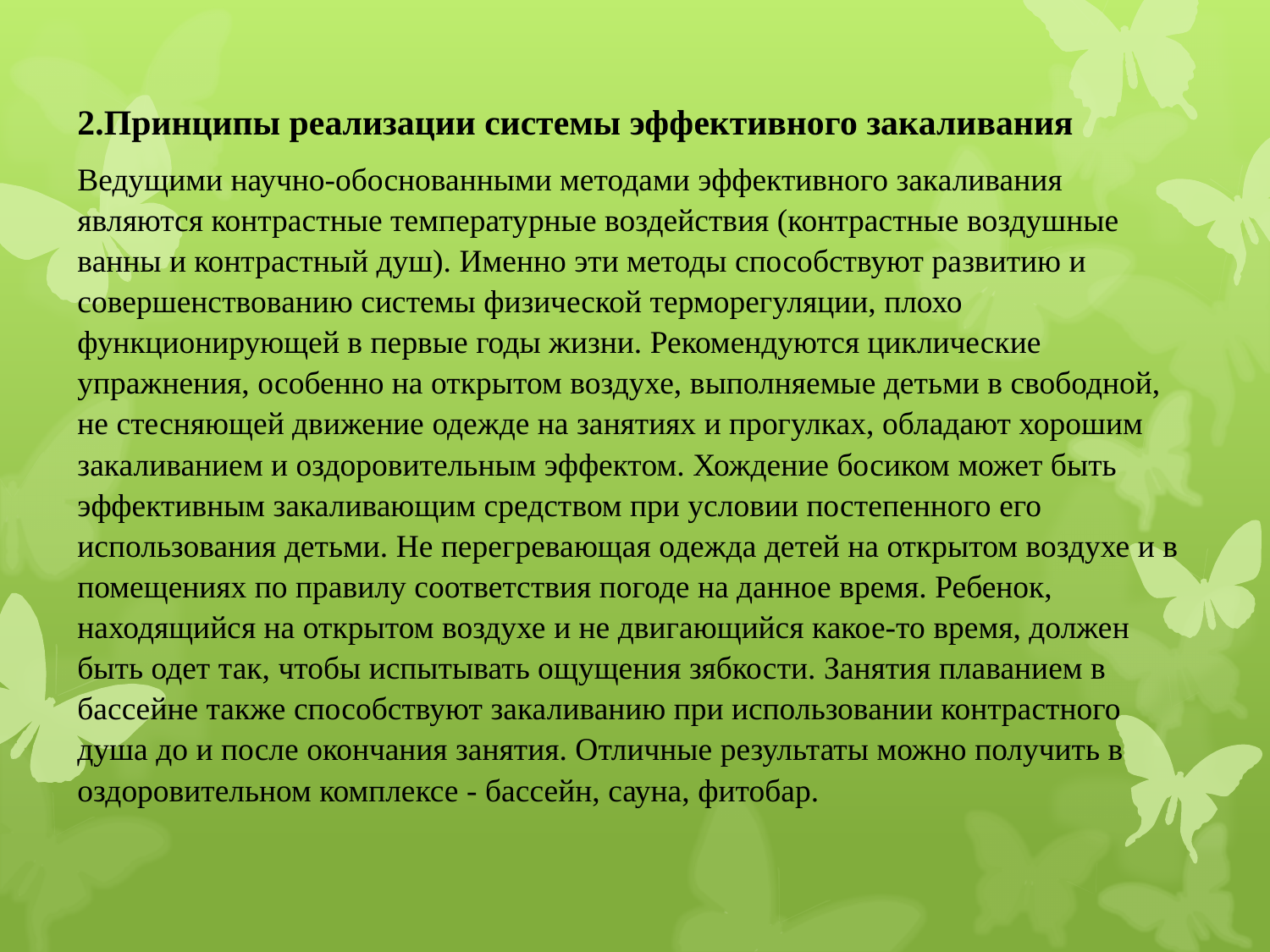

2.Принципы реализации системы эффективного закаливания
Ведущими научно-обоснованными методами эффективного закаливания являются контрастные температурные воздействия (контрастные воздушные ванны и контрастный душ). Именно эти методы способствуют развитию и совершенствованию системы физической терморегуляции, плохо функционирующей в первые годы жизни. Рекомендуются циклические упражнения, особенно на открытом воздухе, выполняемые детьми в свободной, не стесняющей движение одежде на занятиях и прогулках, обладают хорошим закаливанием и оздоровительным эффектом. Хождение босиком может быть эффективным закаливающим средством при условии постепенного его использования детьми. Не перегревающая одежда детей на открытом воздухе и в помещениях по правилу соответствия погоде на данное время. Ребенок, находящийся на открытом воздухе и не двигающийся какое-то время, должен быть одет так, чтобы испытывать ощущения зябкости. Занятия плаванием в бассейне также способствуют закаливанию при использовании контрастного душа до и после окончания занятия. Отличные результаты можно получить в оздоровительном комплексе - бассейн, сауна, фитобар.